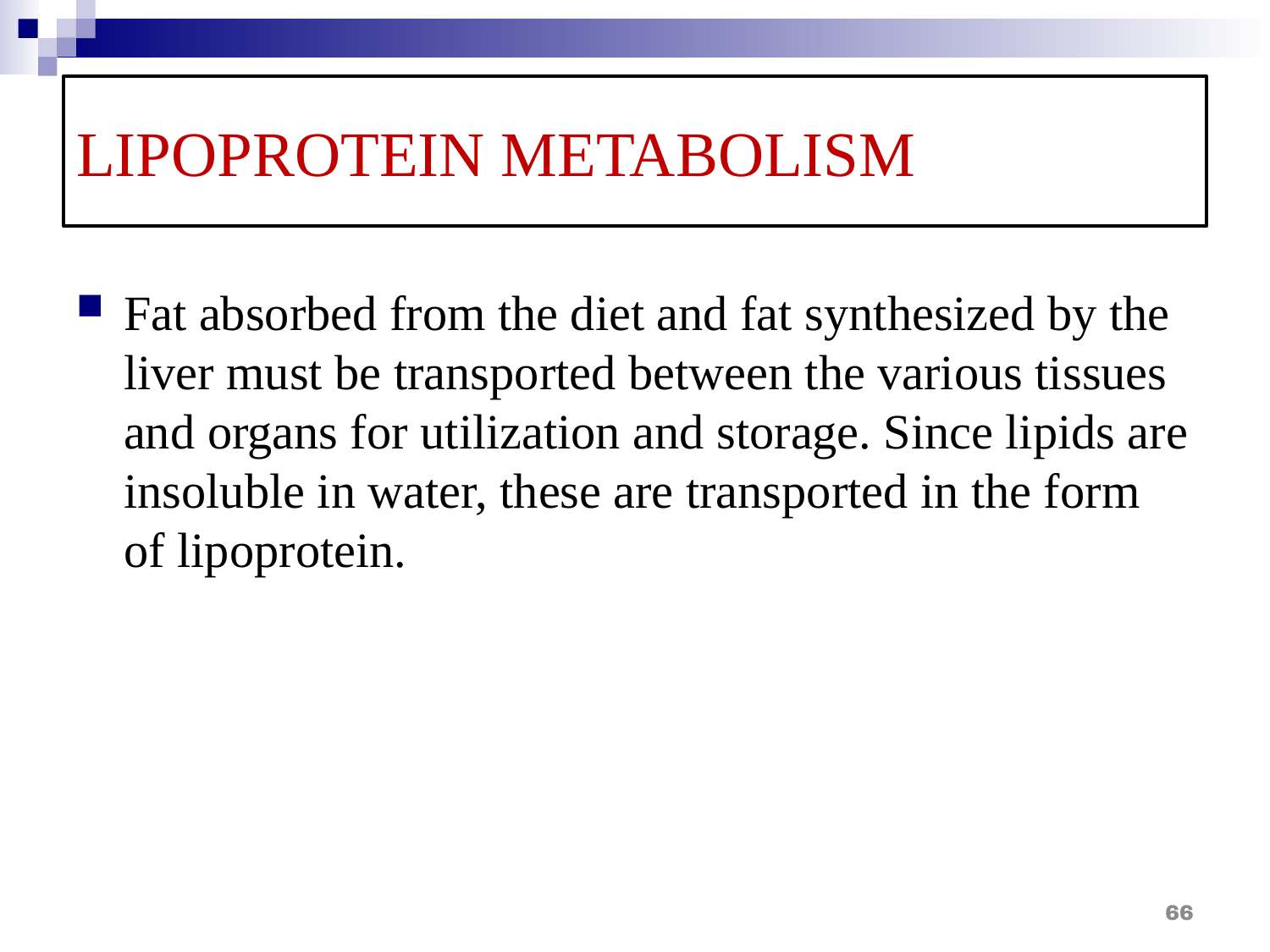

# LIPOPROTEIN METABOLISM
Fat absorbed from the diet and fat synthesized by the liver must be transported between the various tissues and organs for utilization and storage. Since lipids are insoluble in water, these are transported in the form of lipoprotein.
66